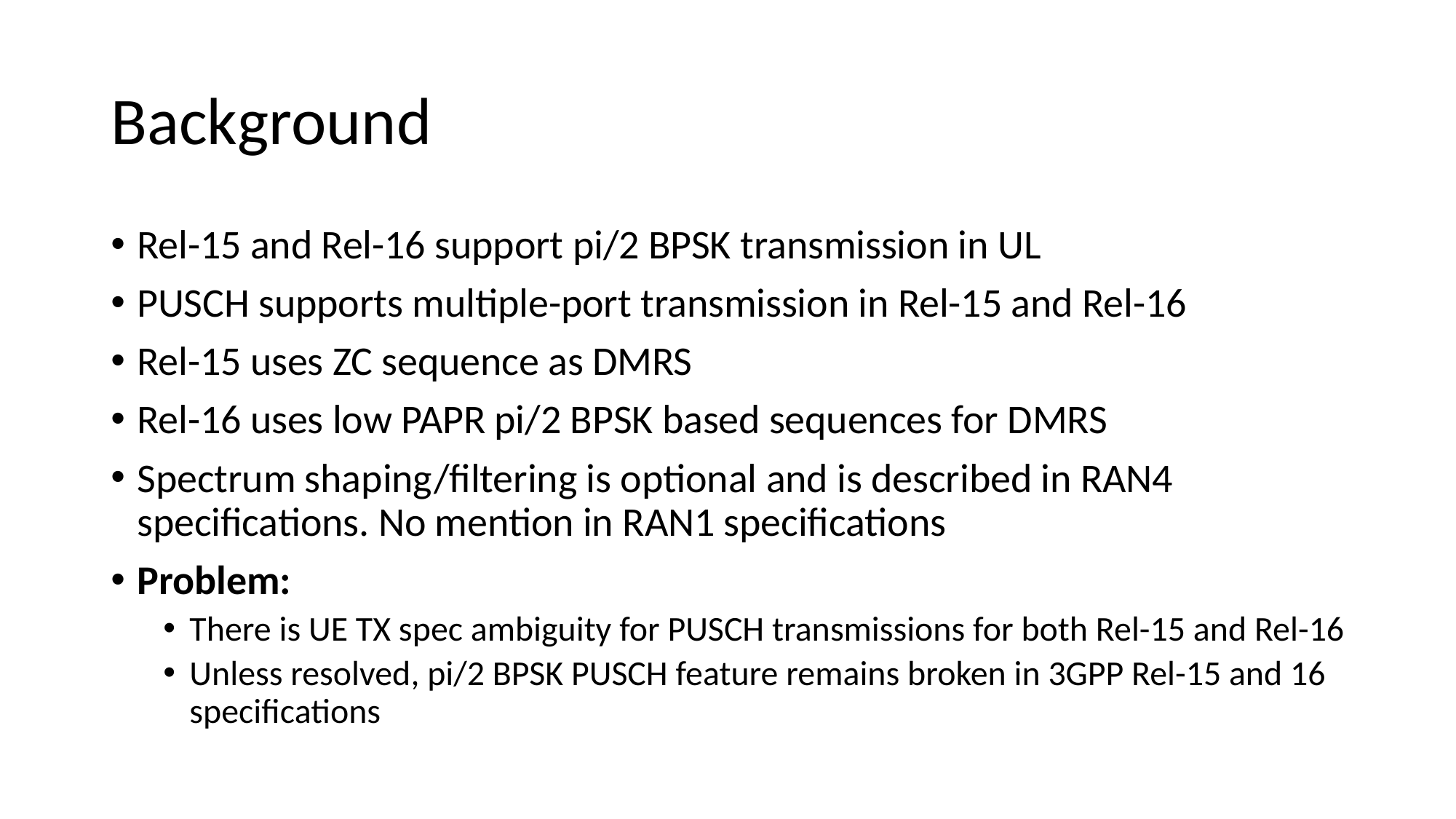

# Background
Rel-15 and Rel-16 support pi/2 BPSK transmission in UL
PUSCH supports multiple-port transmission in Rel-15 and Rel-16
Rel-15 uses ZC sequence as DMRS
Rel-16 uses low PAPR pi/2 BPSK based sequences for DMRS
Spectrum shaping/filtering is optional and is described in RAN4 specifications. No mention in RAN1 specifications
Problem:
There is UE TX spec ambiguity for PUSCH transmissions for both Rel-15 and Rel-16
Unless resolved, pi/2 BPSK PUSCH feature remains broken in 3GPP Rel-15 and 16 specifications